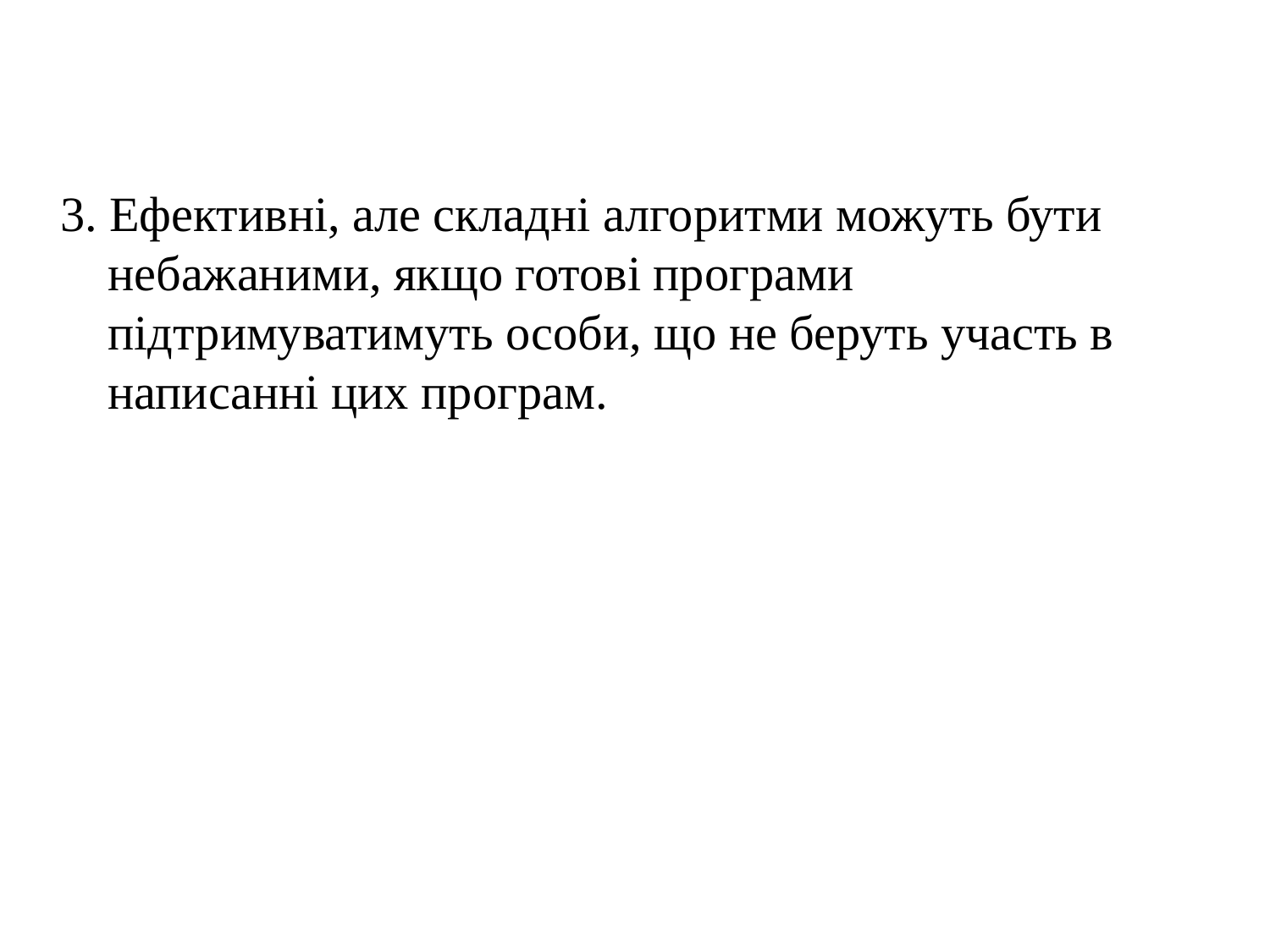

3. Ефективні, але складні алгоритми можуть бути небажаними, якщо готові програми підтримуватимуть особи, що не беруть участь в написанні цих програм.